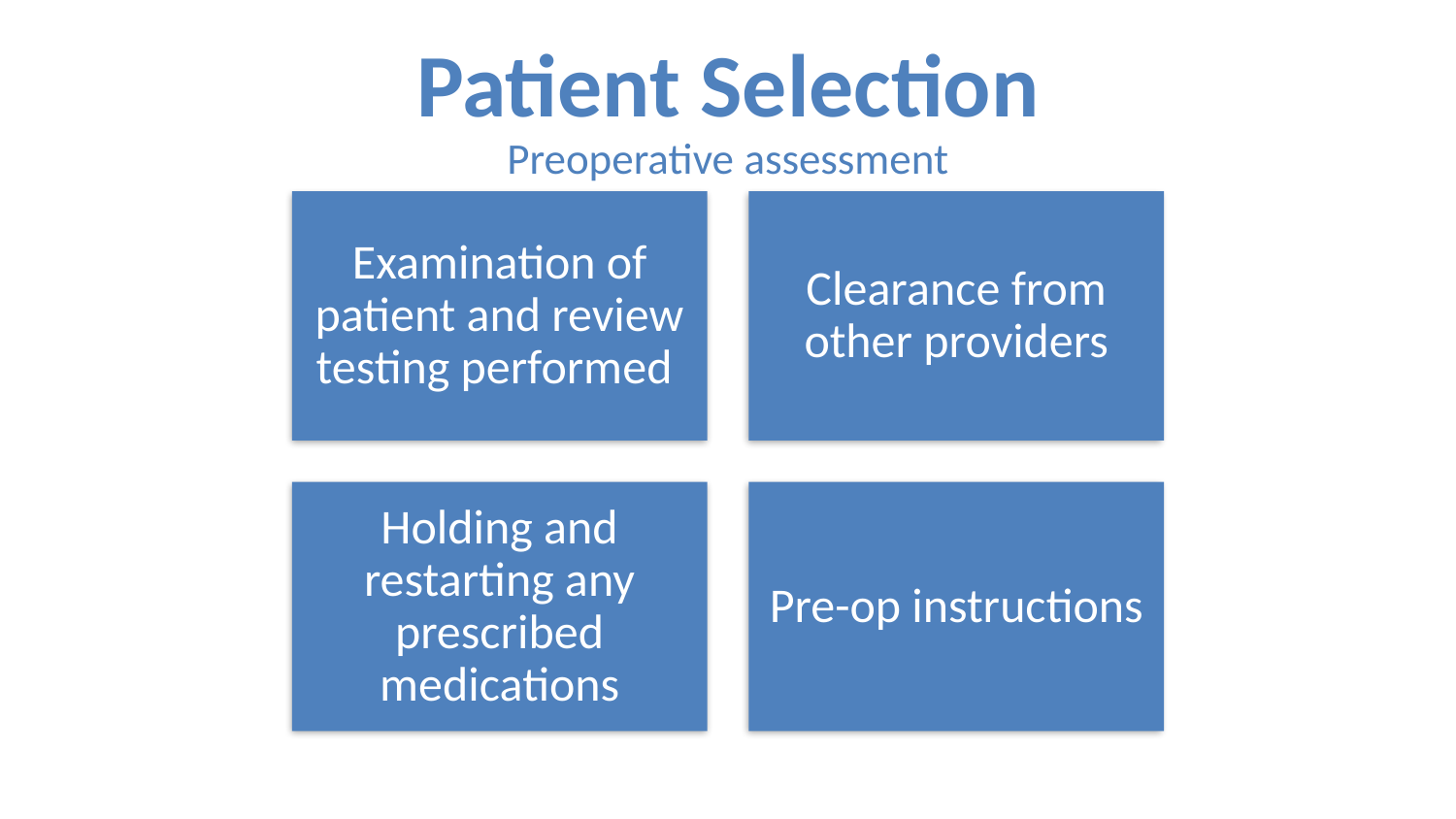

# Patient Selection Preoperative assessment
Examination of patient and review testing performed
Clearance from other providers
Holding and restarting any prescribed medications
Pre-op instructions